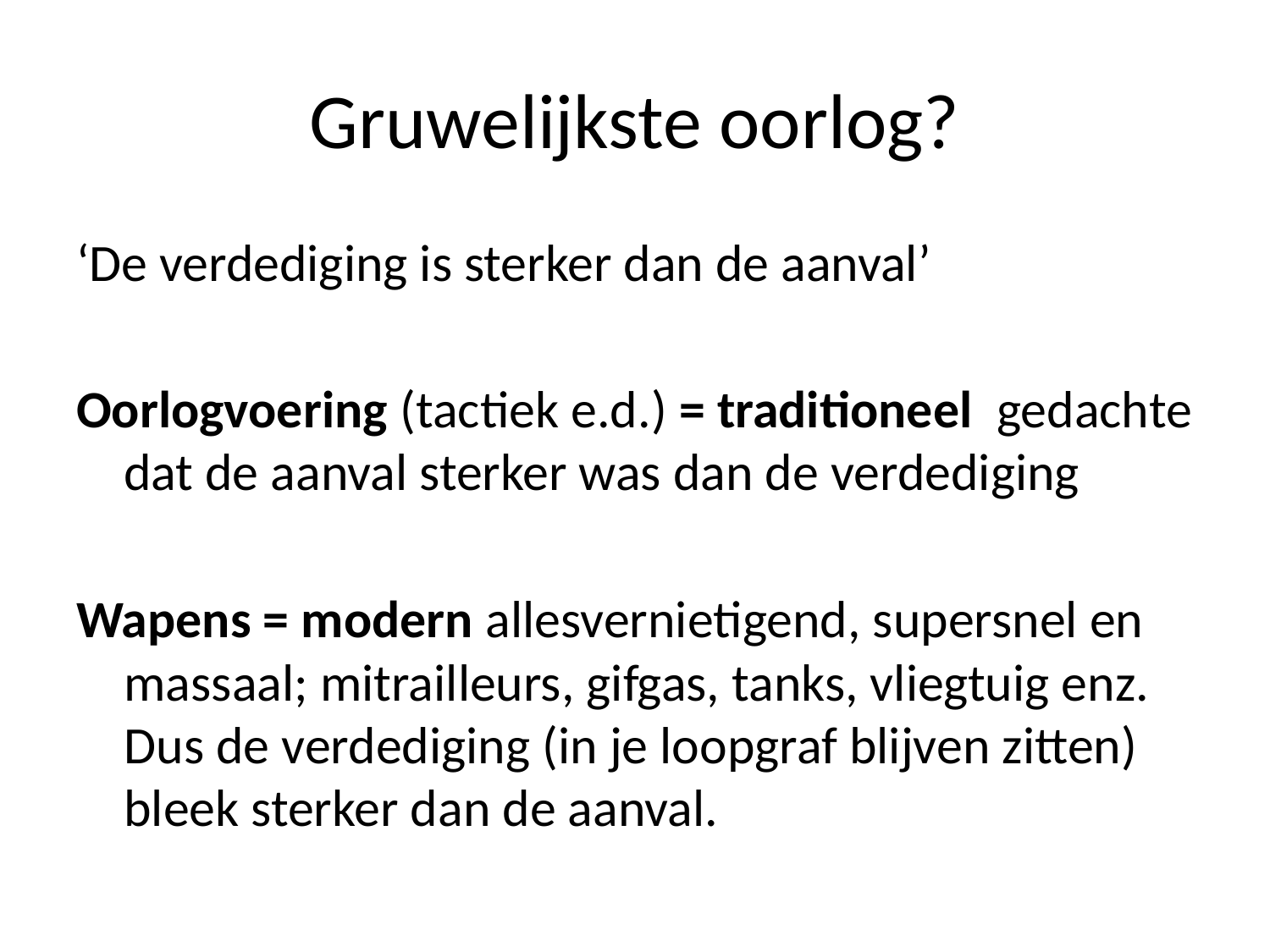

# Gruwelijkste oorlog?
‘De verdediging is sterker dan de aanval’

Oorlogvoering (tactiek e.d.) = traditioneel  gedachte dat de aanval sterker was dan de verdediging

Wapens = modern allesvernietigend, supersnel en massaal; mitrailleurs, gifgas, tanks, vliegtuig enz. Dus de verdediging (in je loopgraf blijven zitten) bleek sterker dan de aanval.